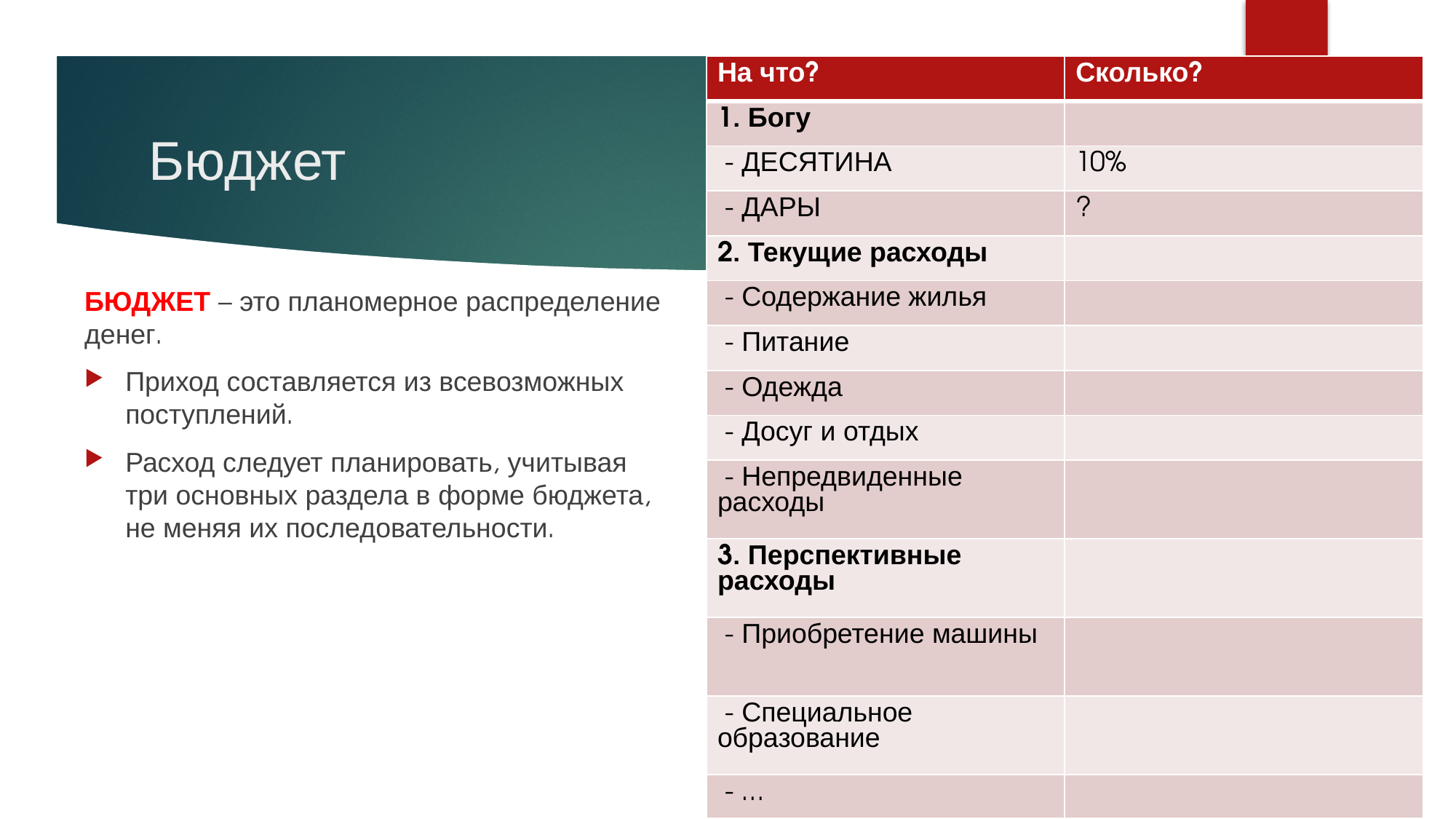

| На что? | Сколько? |
| --- | --- |
| 1. Богу |  |
| - ДЕСЯТИНА | 10% |
| - ДАРЫ | ? |
| 2. Текущие расходы |  |
| - Содержание жилья |  |
| - Питание |  |
| - Одежда |  |
| - Досуг и отдых |  |
| - Непредвиденные расходы |  |
| 3. Перспективные расходы |  |
| - Приобретение машины |  |
| - Специальное образование |  |
| - … |  |
# Бюджет
БЮДЖЕТ – это планомерное распределение денег.
Приход составляется из всевозможных поступлений.
Расход следует планировать, учитывая три основных раздела в форме бюджета, не меняя их последовательности.